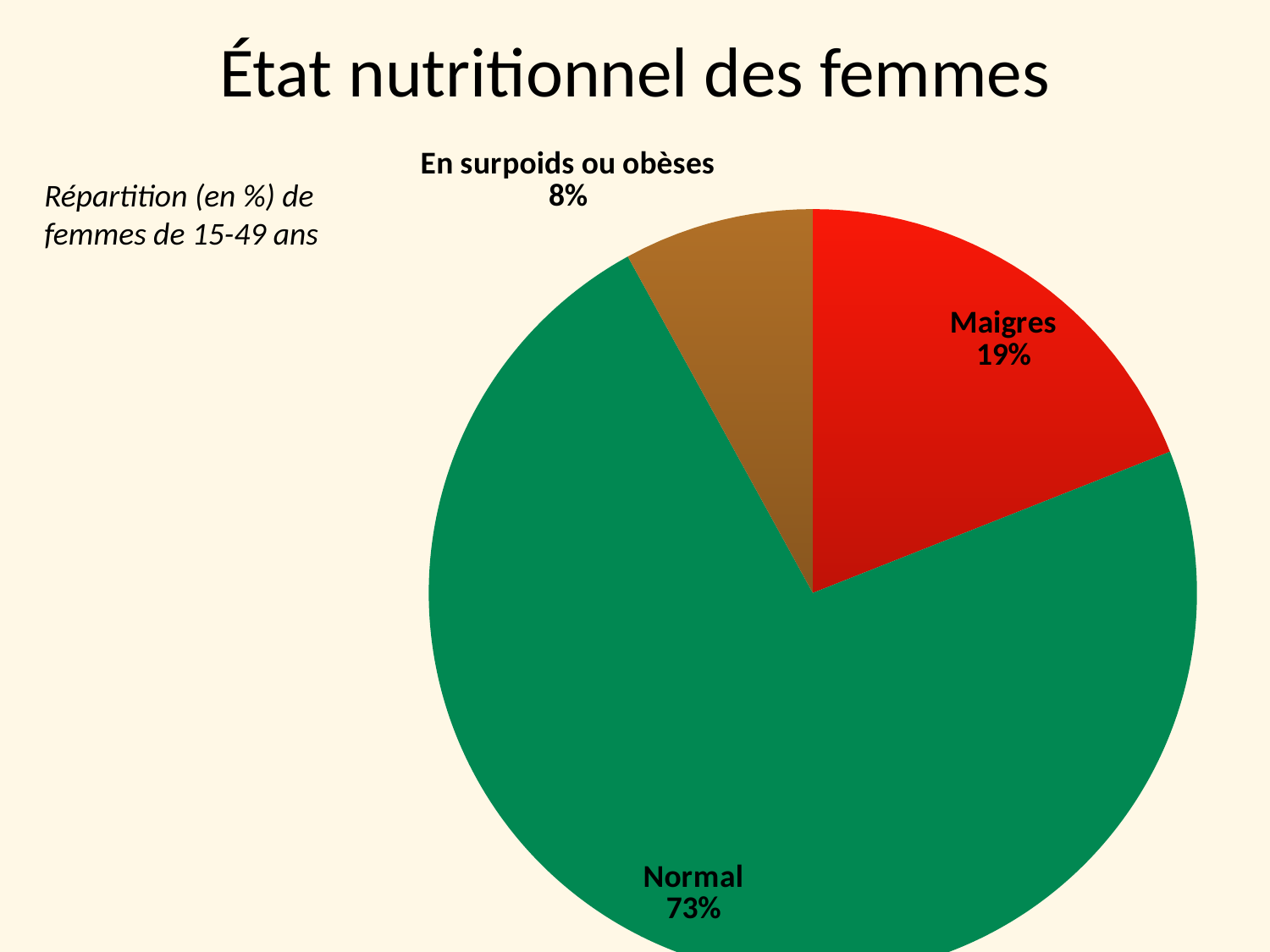

# État nutritionnel des femmes

### Chart

| Category | Sales |
|---|---|
| Maigres | 19.0 |
| Normal | 73.0 |
| En surpoids ou obèses | 8.0 |
Répartition (en %) de femmes de 15-49 ans